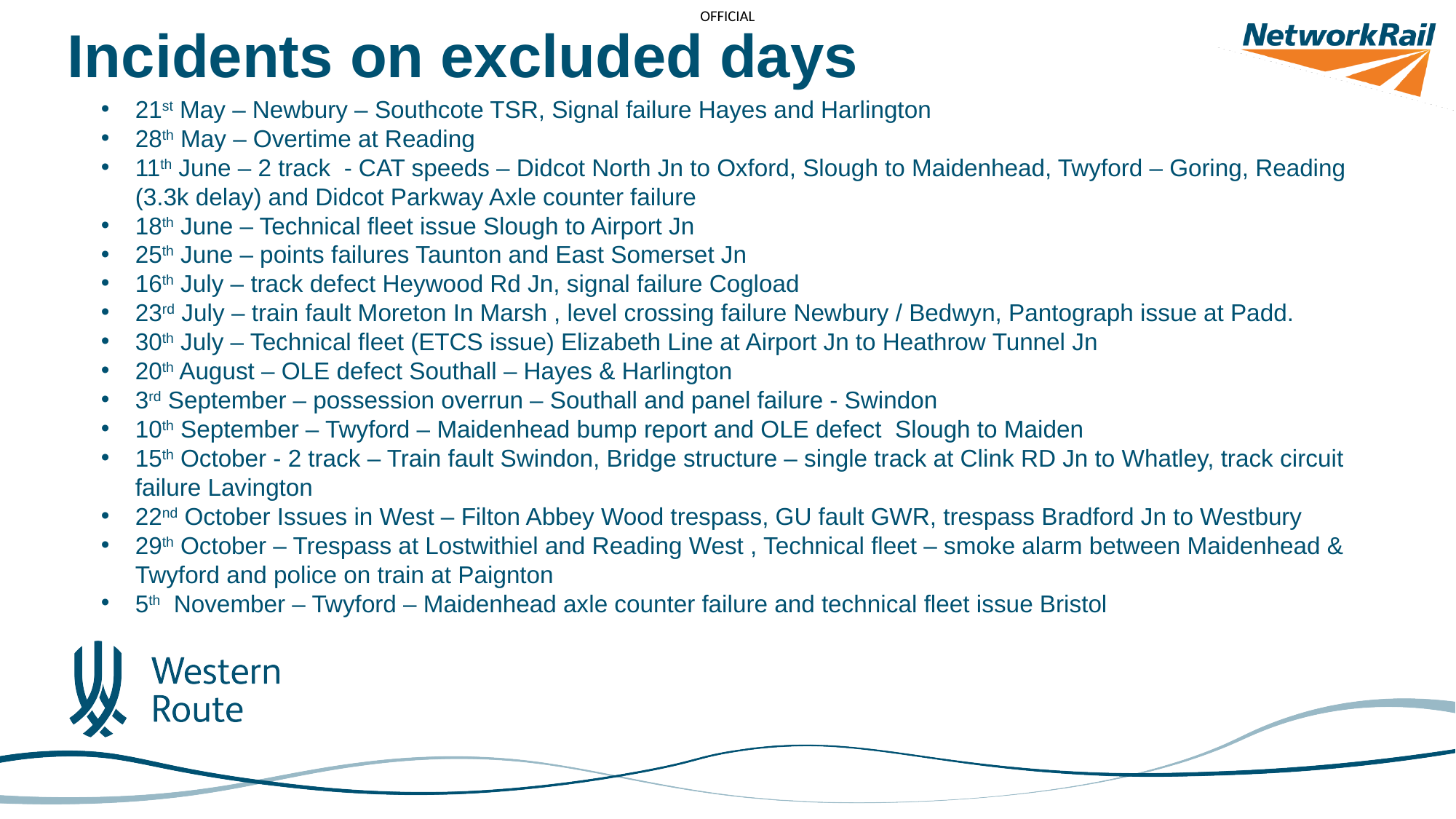

# Incidents on excluded days
21st May – Newbury – Southcote TSR, Signal failure Hayes and Harlington
28th May – Overtime at Reading
11th June – 2 track  - CAT speeds – Didcot North Jn to Oxford, Slough to Maidenhead, Twyford – Goring, Reading (3.3k delay) and Didcot Parkway Axle counter failure
18th June – Technical fleet issue Slough to Airport Jn
25th June – points failures Taunton and East Somerset Jn
16th July – track defect Heywood Rd Jn, signal failure Cogload
23rd July – train fault Moreton In Marsh , level crossing failure Newbury / Bedwyn, Pantograph issue at Padd.
30th July – Technical fleet (ETCS issue) Elizabeth Line at Airport Jn to Heathrow Tunnel Jn
20th August – OLE defect Southall – Hayes & Harlington
3rd September – possession overrun – Southall and panel failure - Swindon
10th September – Twyford – Maidenhead bump report and OLE defect  Slough to Maiden
15th October - 2 track – Train fault Swindon, Bridge structure – single track at Clink RD Jn to Whatley, track circuit failure Lavington
22nd October Issues in West – Filton Abbey Wood trespass, GU fault GWR, trespass Bradford Jn to Westbury
29th October – Trespass at Lostwithiel and Reading West , Technical fleet – smoke alarm between Maidenhead & Twyford and police on train at Paignton
5th  November – Twyford – Maidenhead axle counter failure and technical fleet issue Bristol